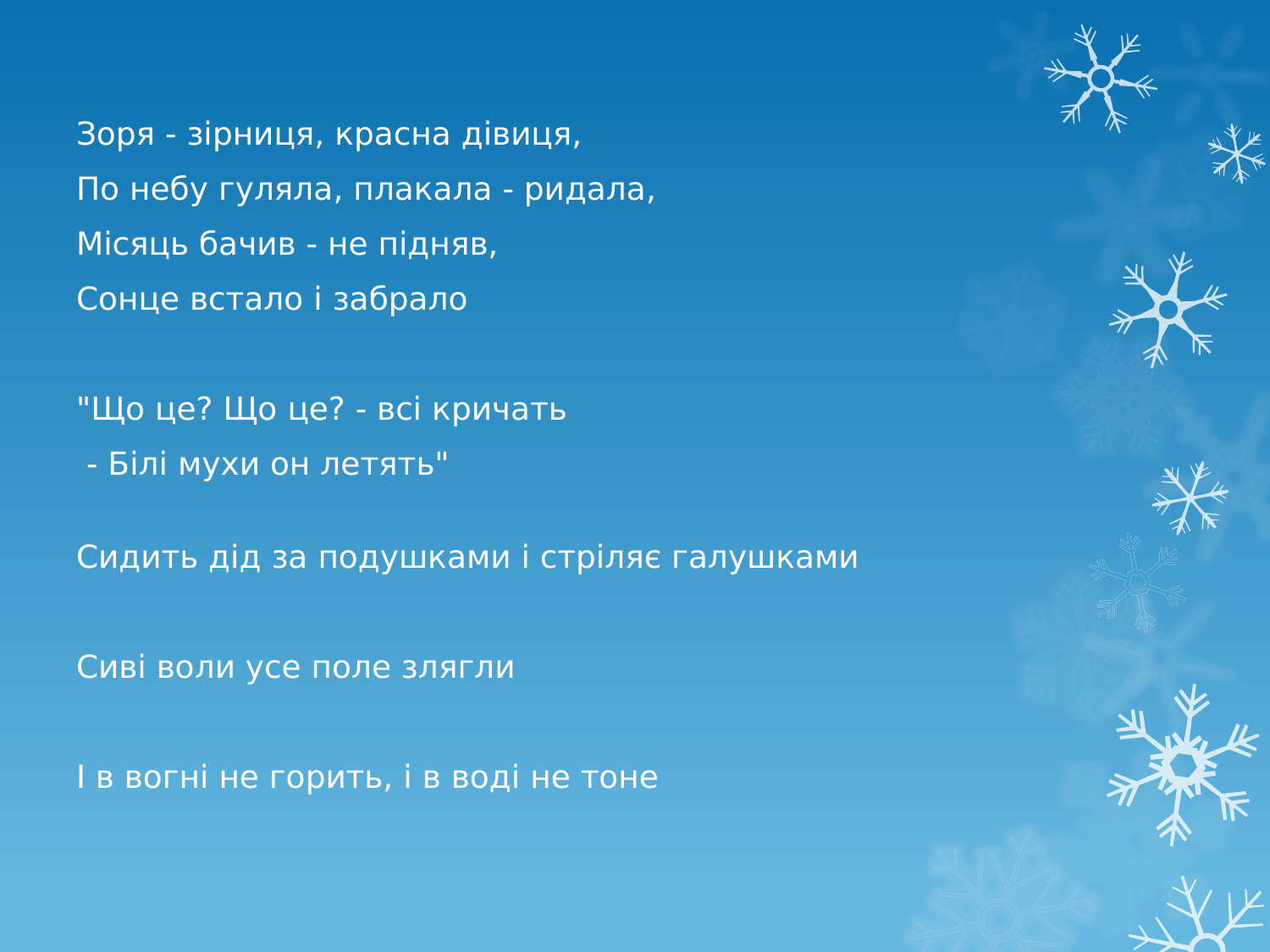

Зоря - зірниця, красна дівиця,
По небу гуляла, плакала - ридала,
Місяць бачив - не підняв,
Сонце встало і забрало

"Що це? Що це? - всі кричать
 - Білі мухи он летять"
Сидить дід за подушками і стріляє галушками

Сиві воли усе поле злягли

І в вогні не горить, і в воді не тоне